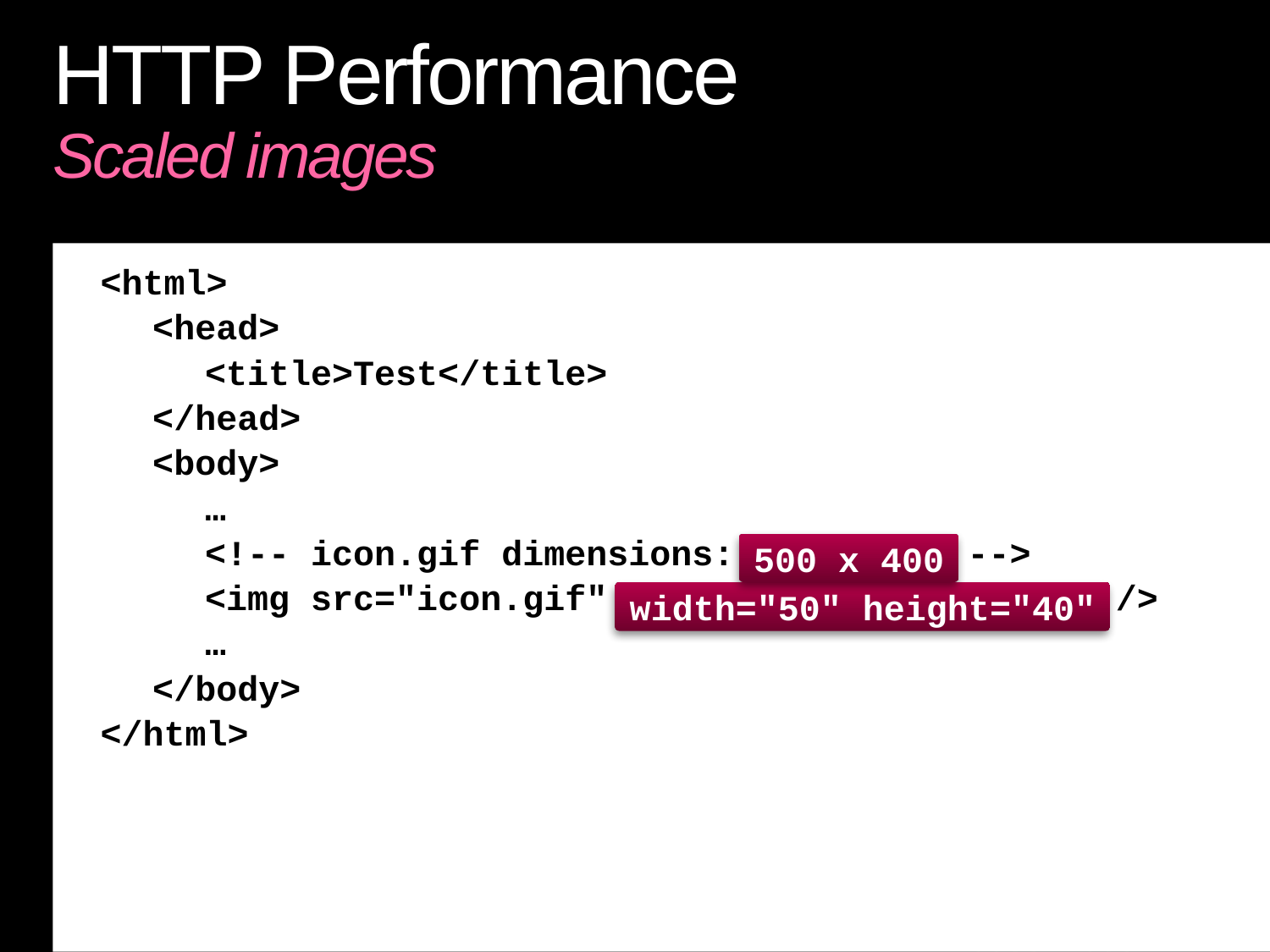

# HTTP Performance Scaled images
<html>
<head>
<title>Test</title>
</head>
<body>
…
<!-- icon.gif dimensions: 500 x 400 -->
<img src="icon.gif" width="50" height="40" />
…
</body>
</html>
500 x 400
width="50" height="40"